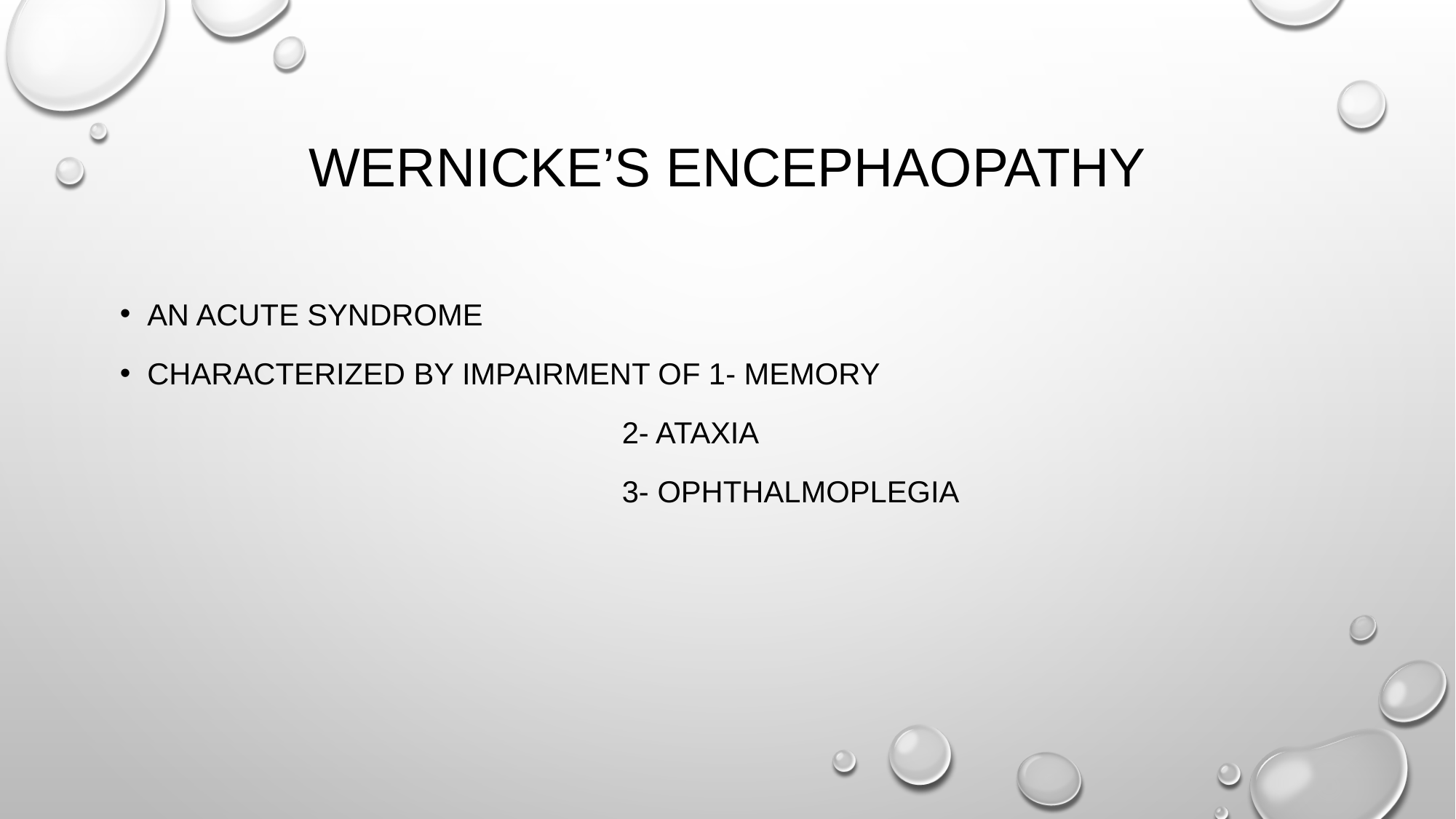

# Wernicke’s encephaopathy
an acute syndrome
Characterized by impairment of 1- memory
                                                            2- ataxia
                                                            3- ophthalmoplegia